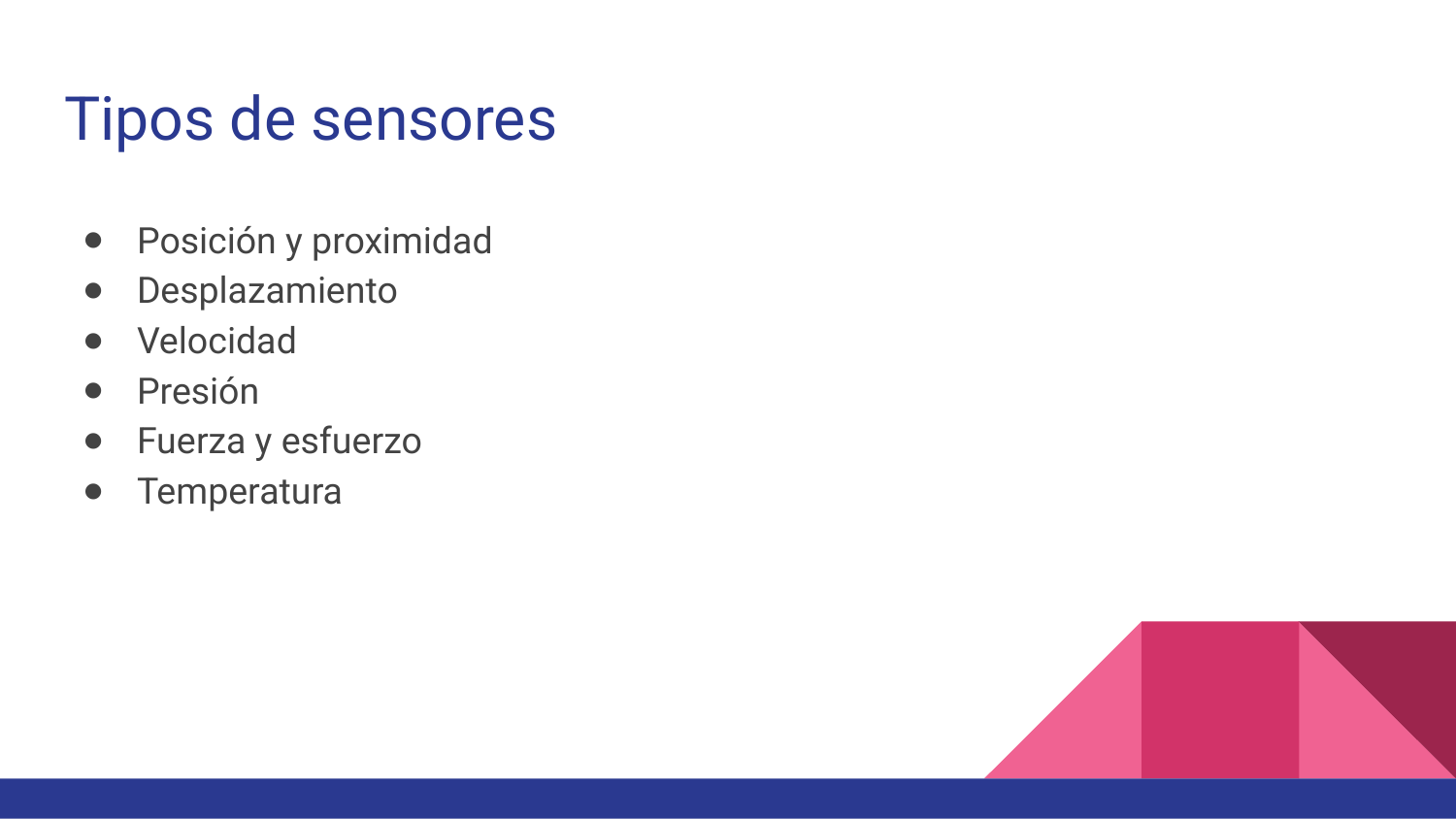

# Tipos de sensores
Posición y proximidad
Desplazamiento
Velocidad
Presión
Fuerza y esfuerzo
Temperatura